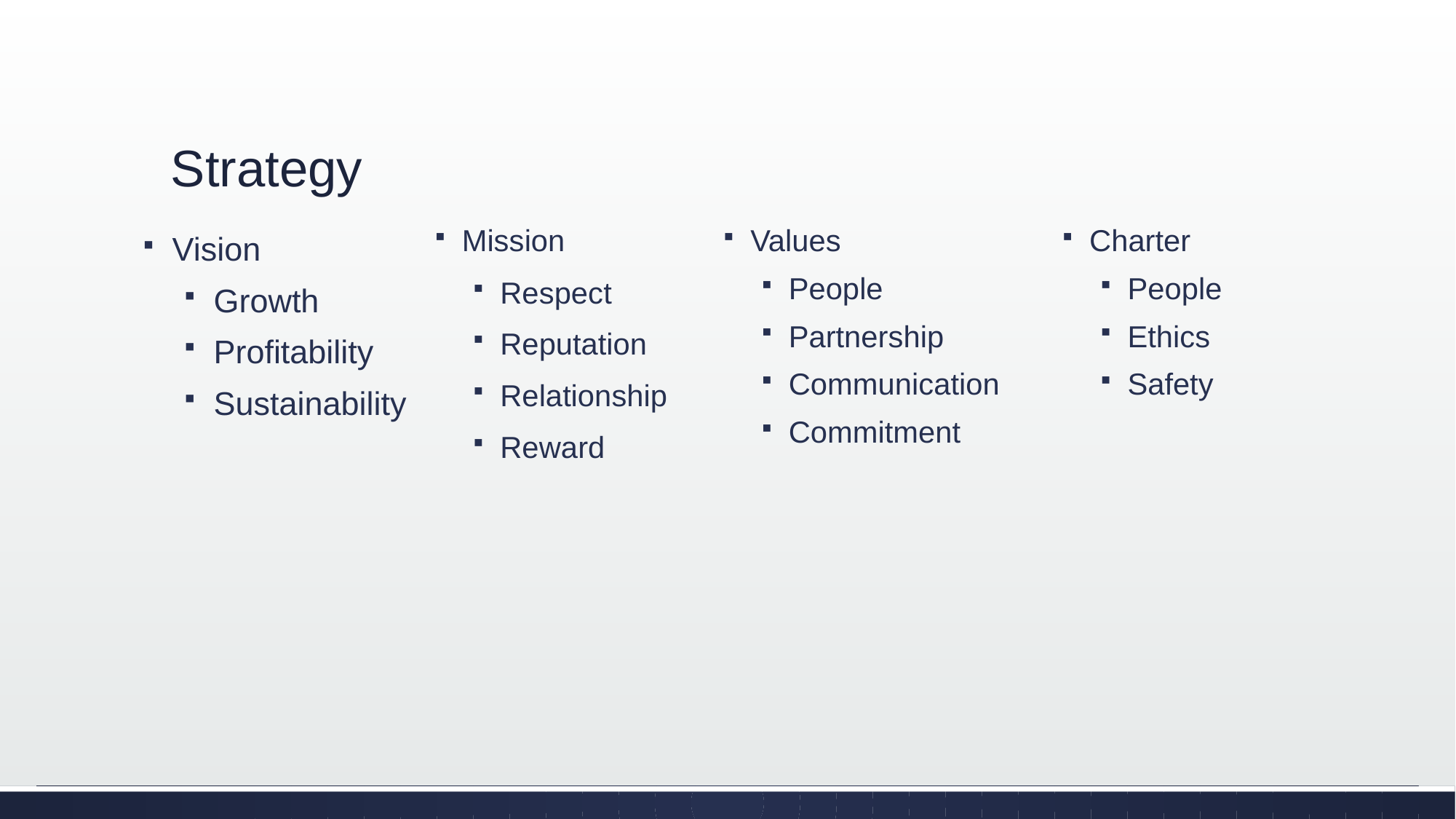

# Strategy
Values
People
Partnership
Communication
Commitment
Mission
Respect
Reputation
Relationship
Reward
Charter
People
Ethics
Safety
Vision
Growth
Profitability
Sustainability